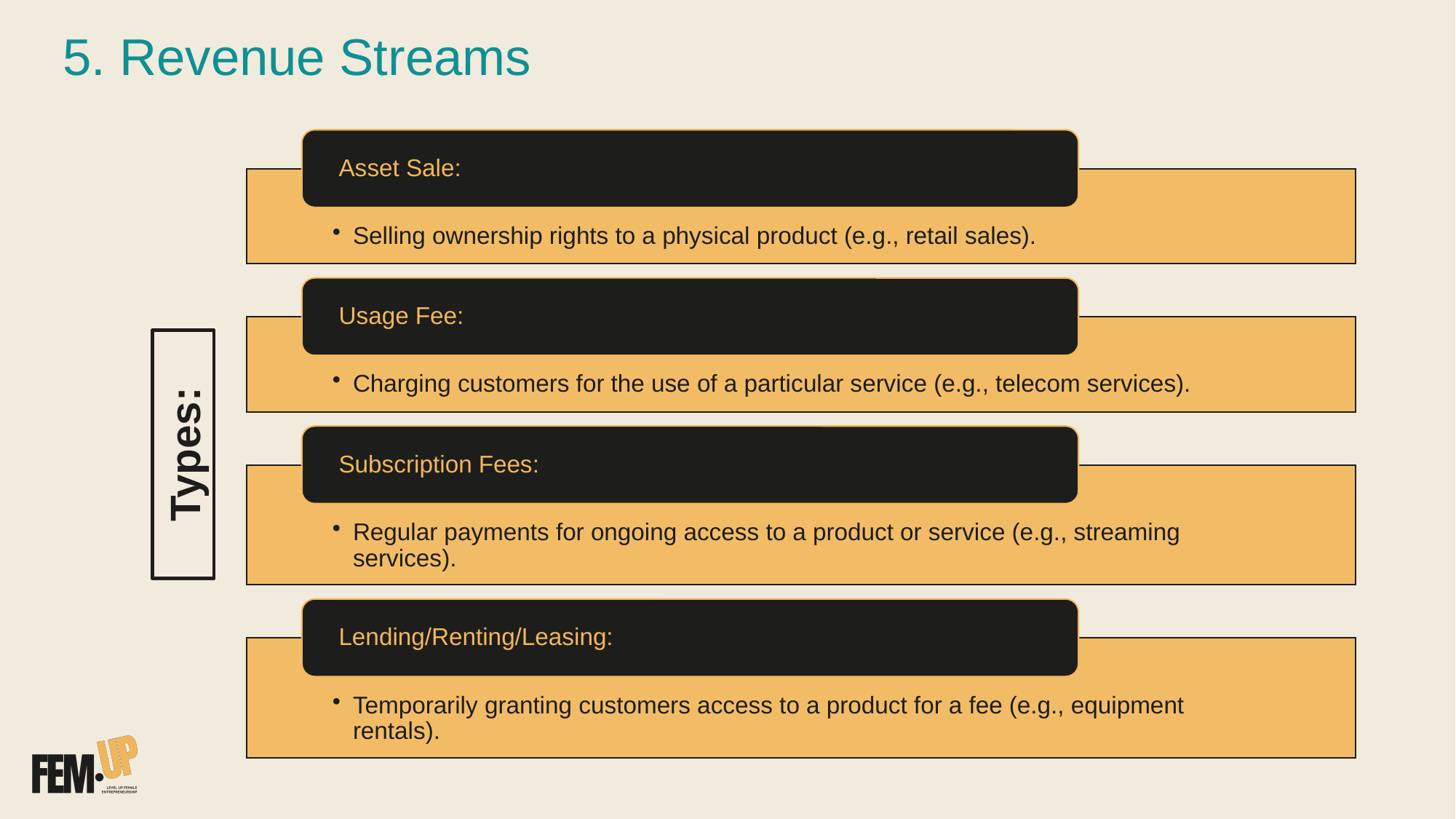

# 5. Revenue Streams
Selling ownership rights to a physical product (e.g., retail sales).
Asset Sale:
Charging customers for the use of a particular service (e.g., telecom services).
Usage Fee:
Regular payments for ongoing access to a product or service (e.g., streaming services).
Subscription Fees:
Temporarily granting customers access to a product for a fee (e.g., equipment rentals).
Lending/Renting/Leasing:
Types: